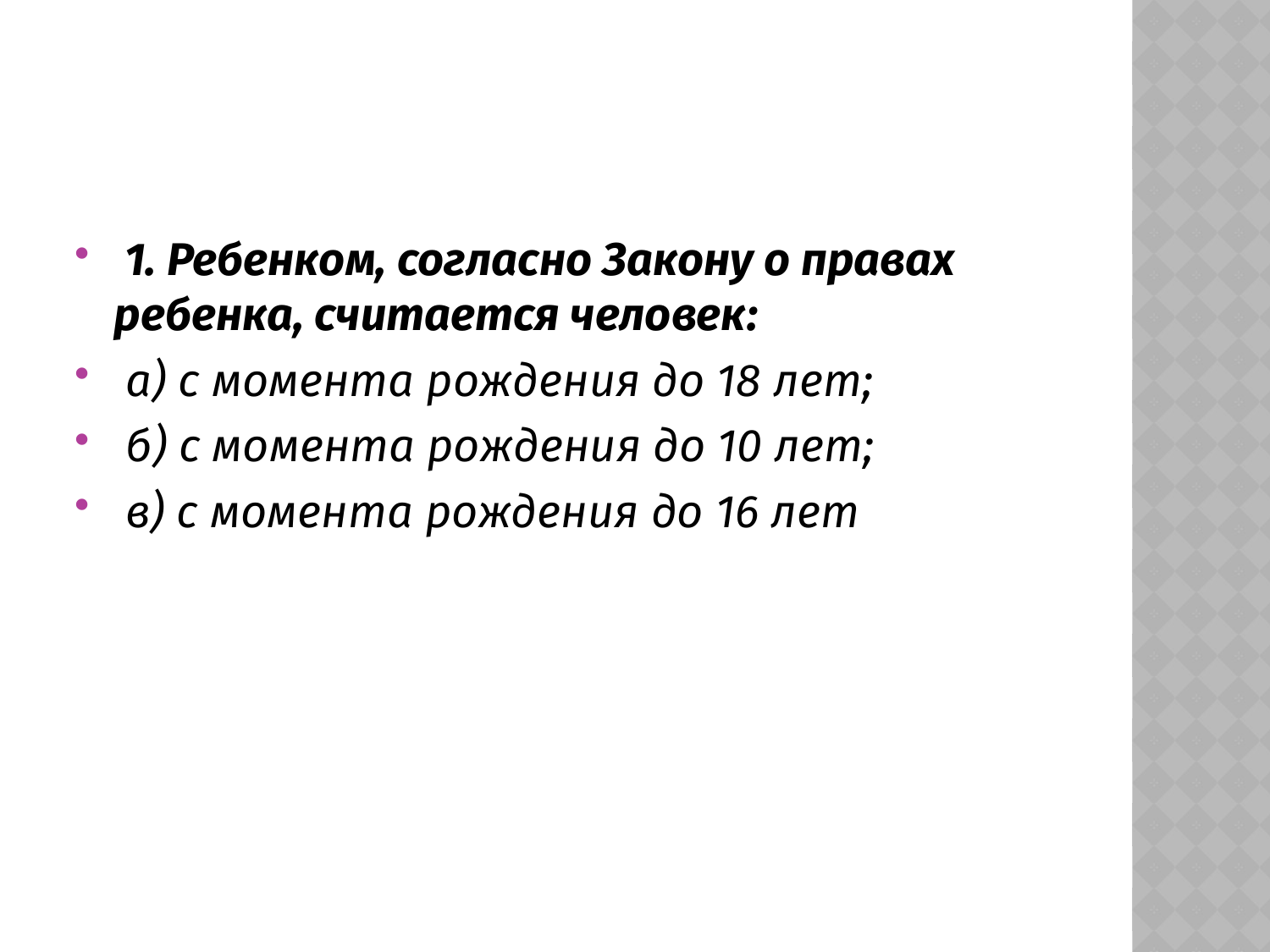

#
 1. Ребенком, согласно Закону о правах ребенка, считается человек:
 а) с момента рождения до 18 лет;
 б) с момента рождения до 10 лет;
 в) с момента рождения до 16 лет